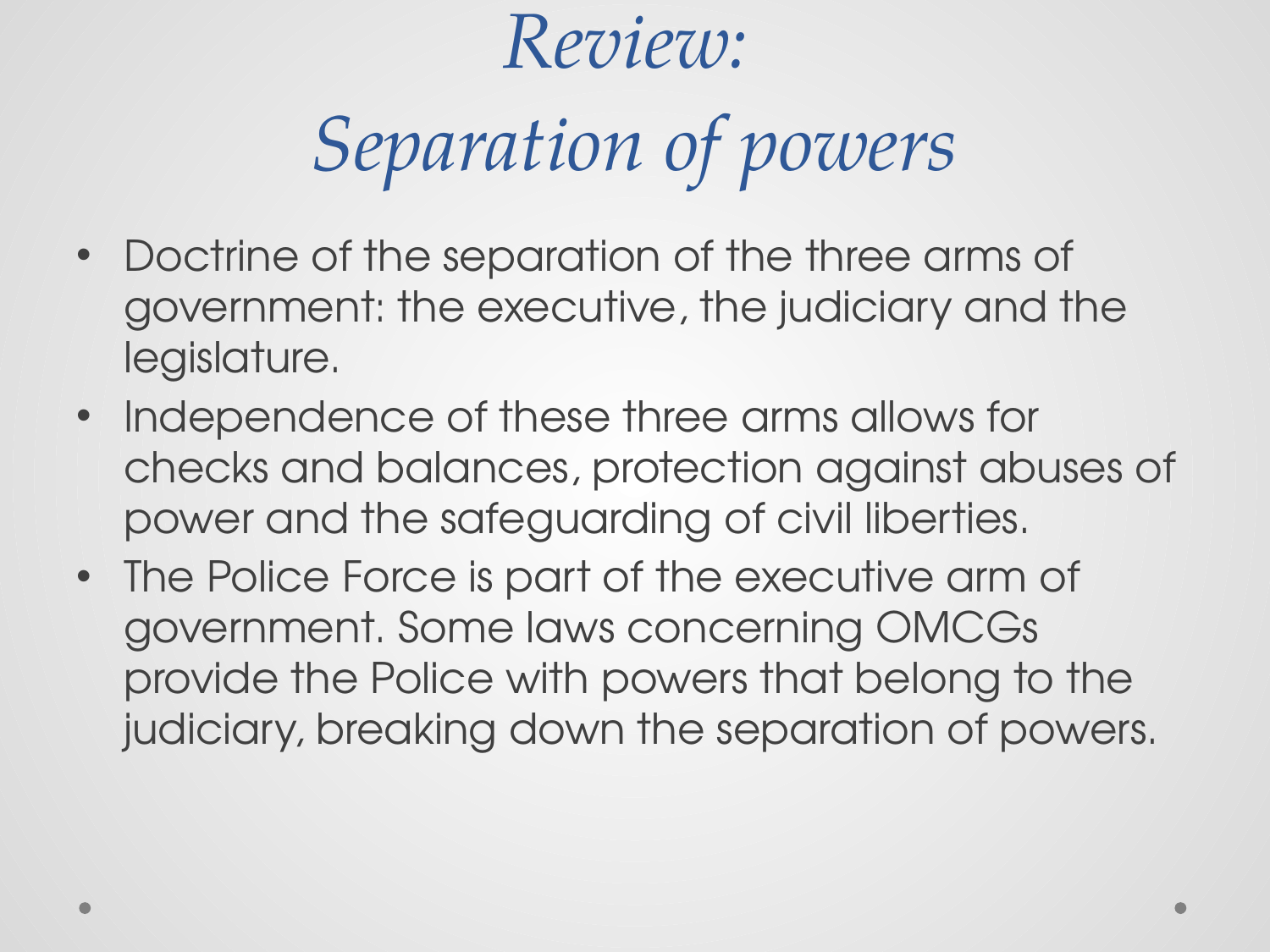

# Review: Separation of powers
Doctrine of the separation of the three arms of government: the executive, the judiciary and the legislature.
Independence of these three arms allows for checks and balances, protection against abuses of power and the safeguarding of civil liberties.
The Police Force is part of the executive arm of government. Some laws concerning OMCGs provide the Police with powers that belong to the judiciary, breaking down the separation of powers.